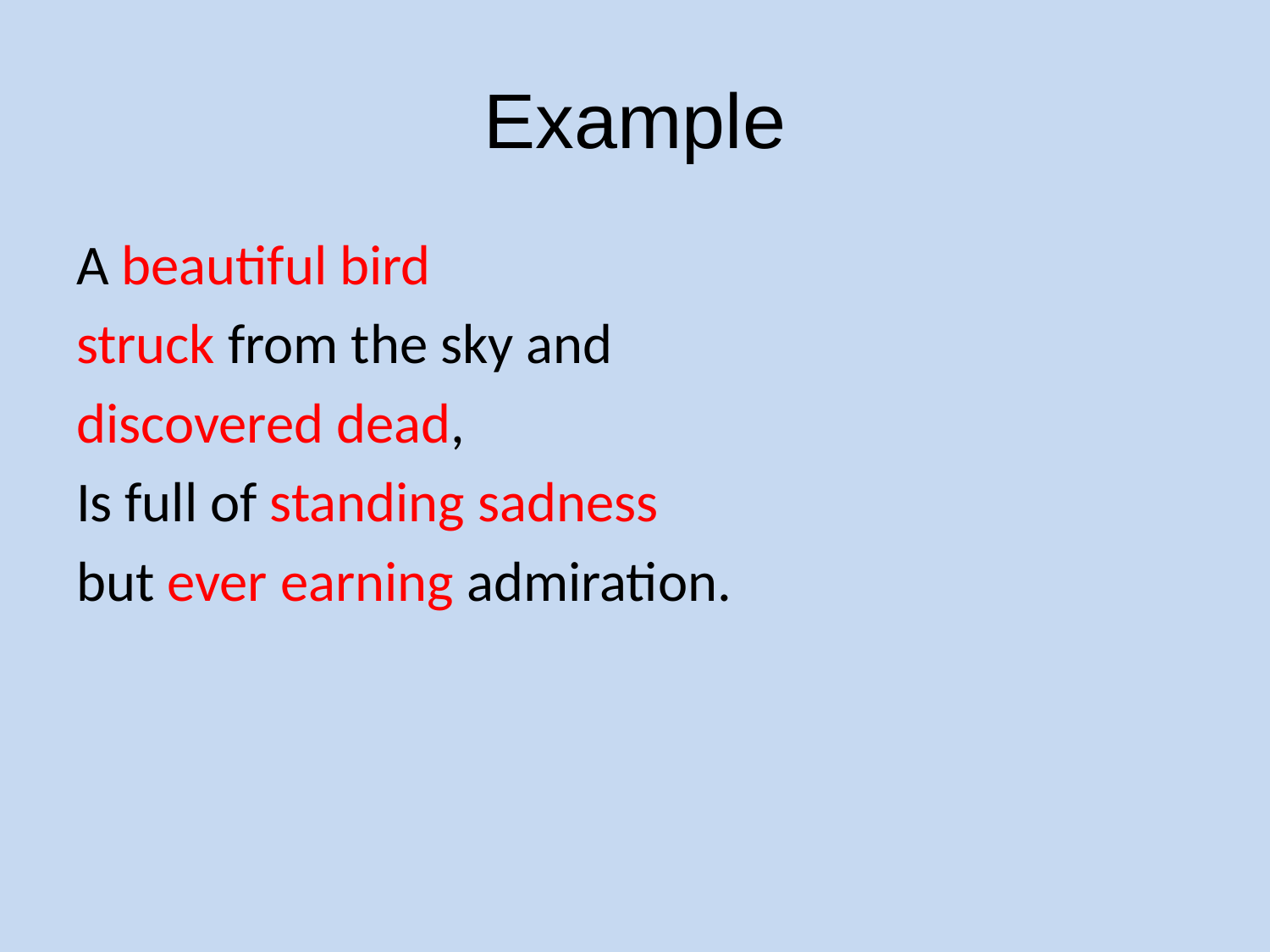

# Example
A beautiful bird
struck from the sky and
discovered dead,
Is full of standing sadness
but ever earning admiration.